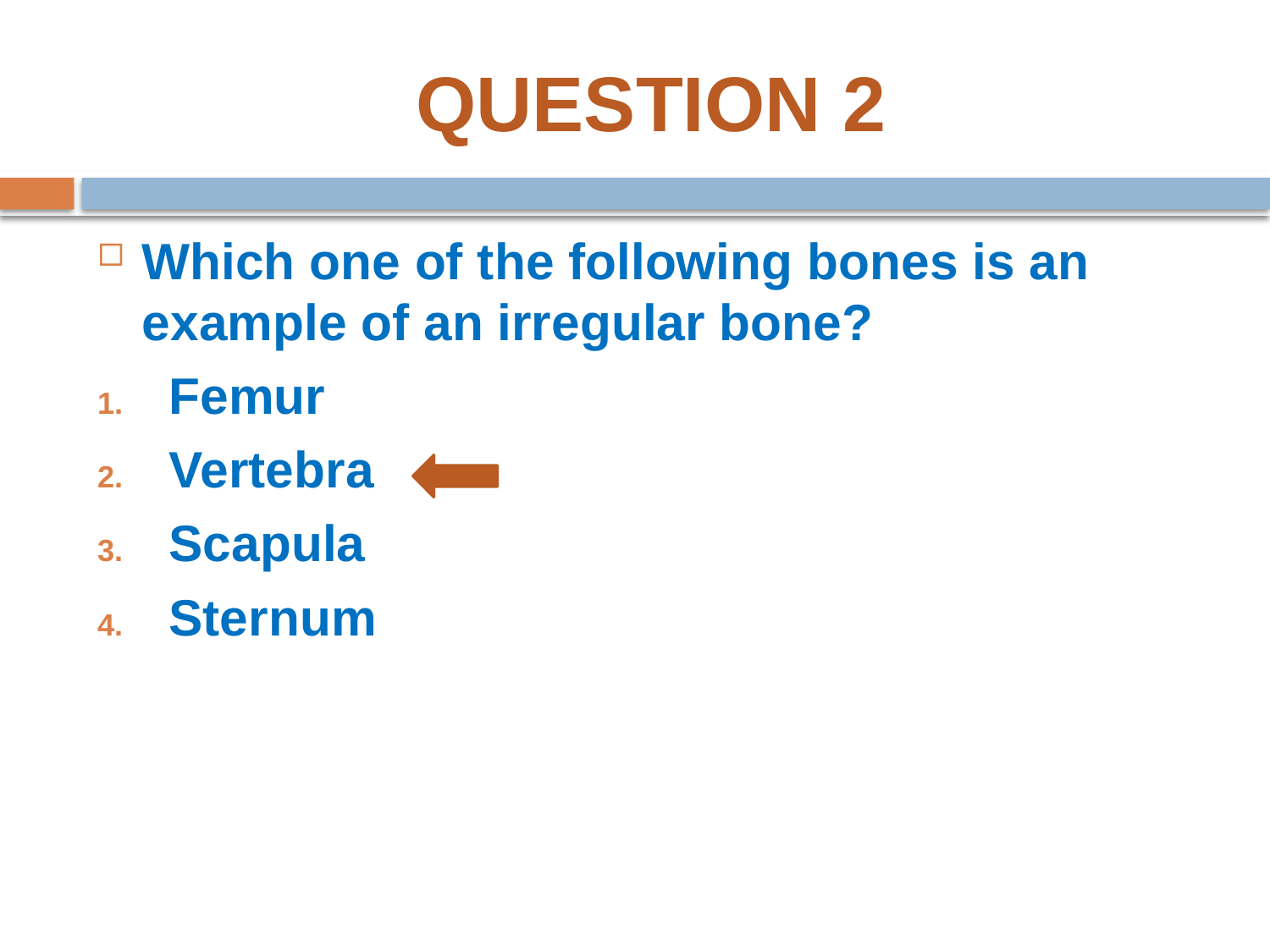

# QUESTION 2
Which one of the following bones is an example of an irregular bone?
Femur
Vertebra
Scapula
Sternum